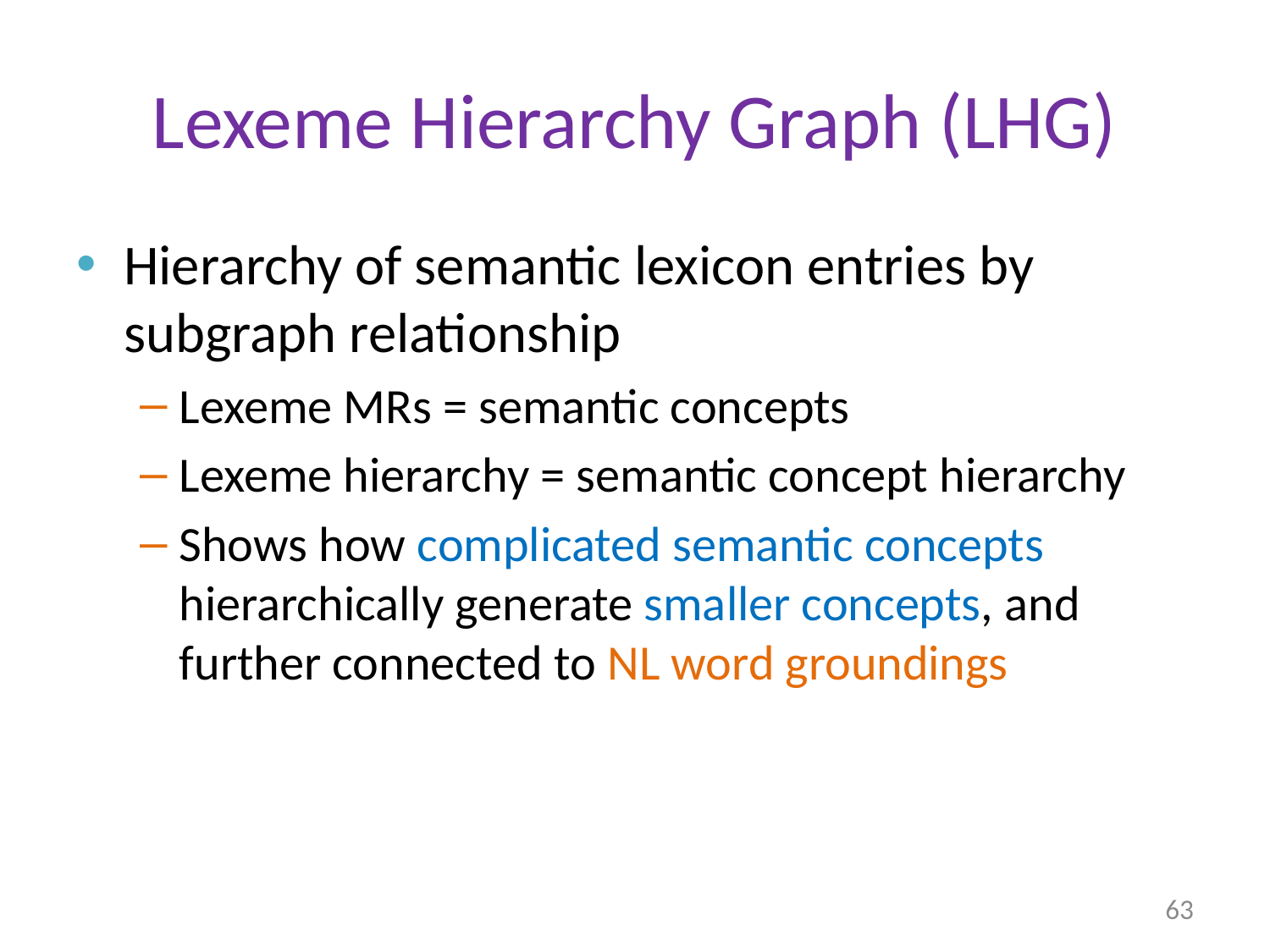

# Lexeme Hierarchy Graph (LHG)
Hierarchy of semantic lexicon entries by subgraph relationship
Lexeme MRs = semantic concepts
Lexeme hierarchy = semantic concept hierarchy
Shows how complicated semantic concepts hierarchically generate smaller concepts, and further connected to NL word groundings
63